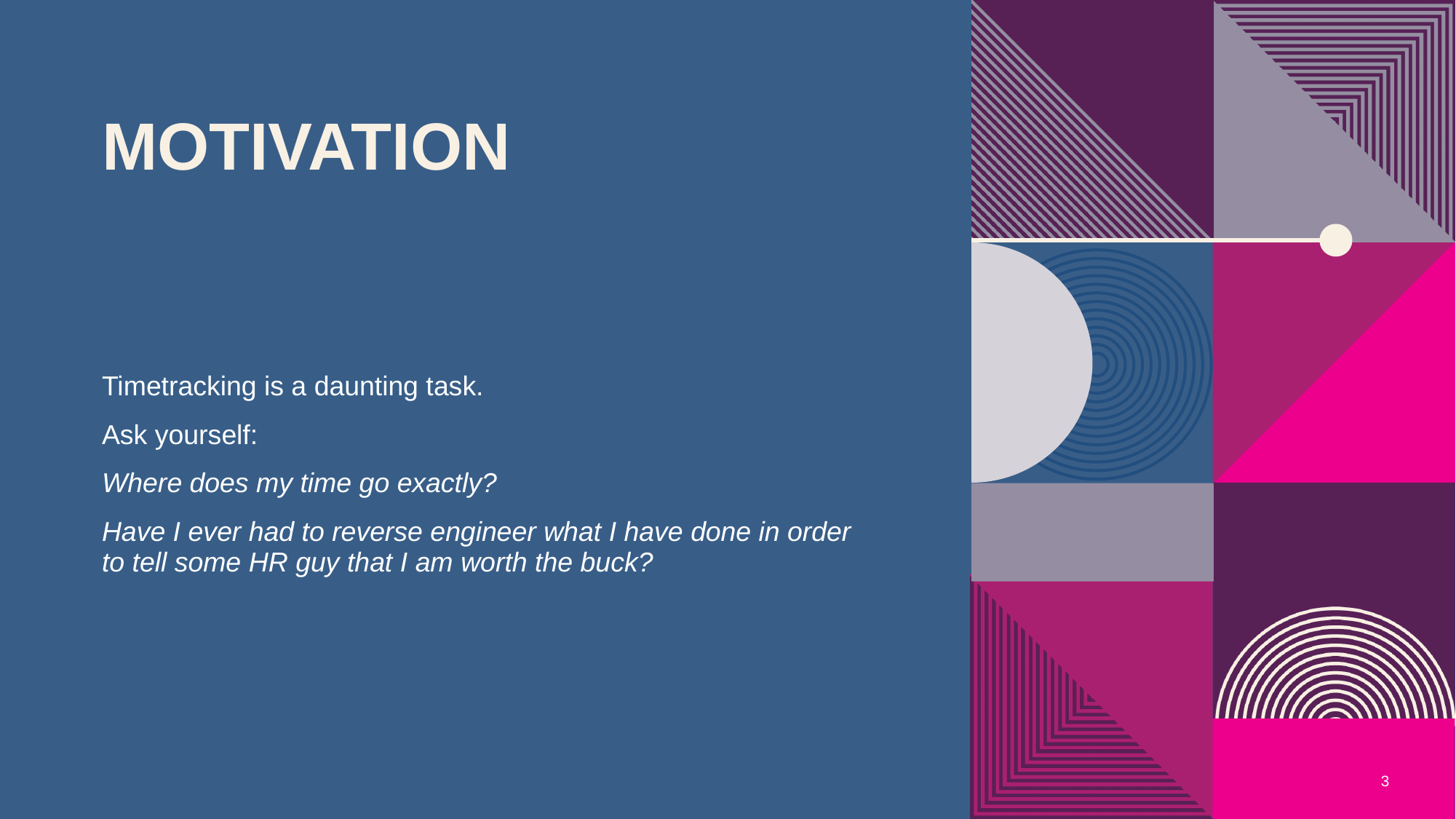

# Motivation
Timetracking is a daunting task.
Ask yourself:
Where does my time go exactly?
Have I ever had to reverse engineer what I have done in order to tell some HR guy that I am worth the buck?
3